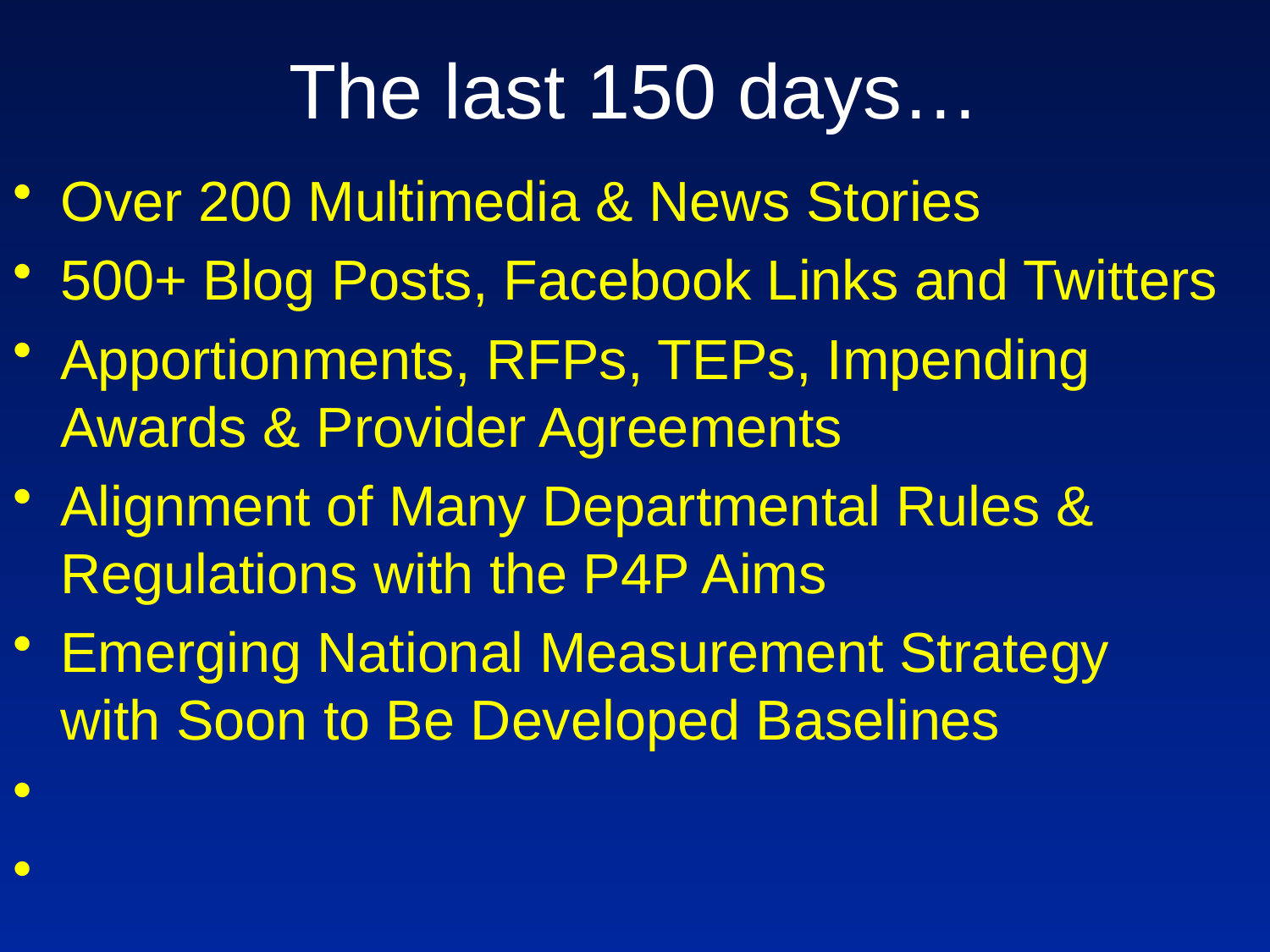

The last 150 days…
Over 200 Multimedia & News Stories
500+ Blog Posts, Facebook Links and Twitters
Apportionments, RFPs, TEPs, Impending Awards & Provider Agreements
Alignment of Many Departmental Rules & Regulations with the P4P Aims
Emerging National Measurement Strategy with Soon to Be Developed Baselines